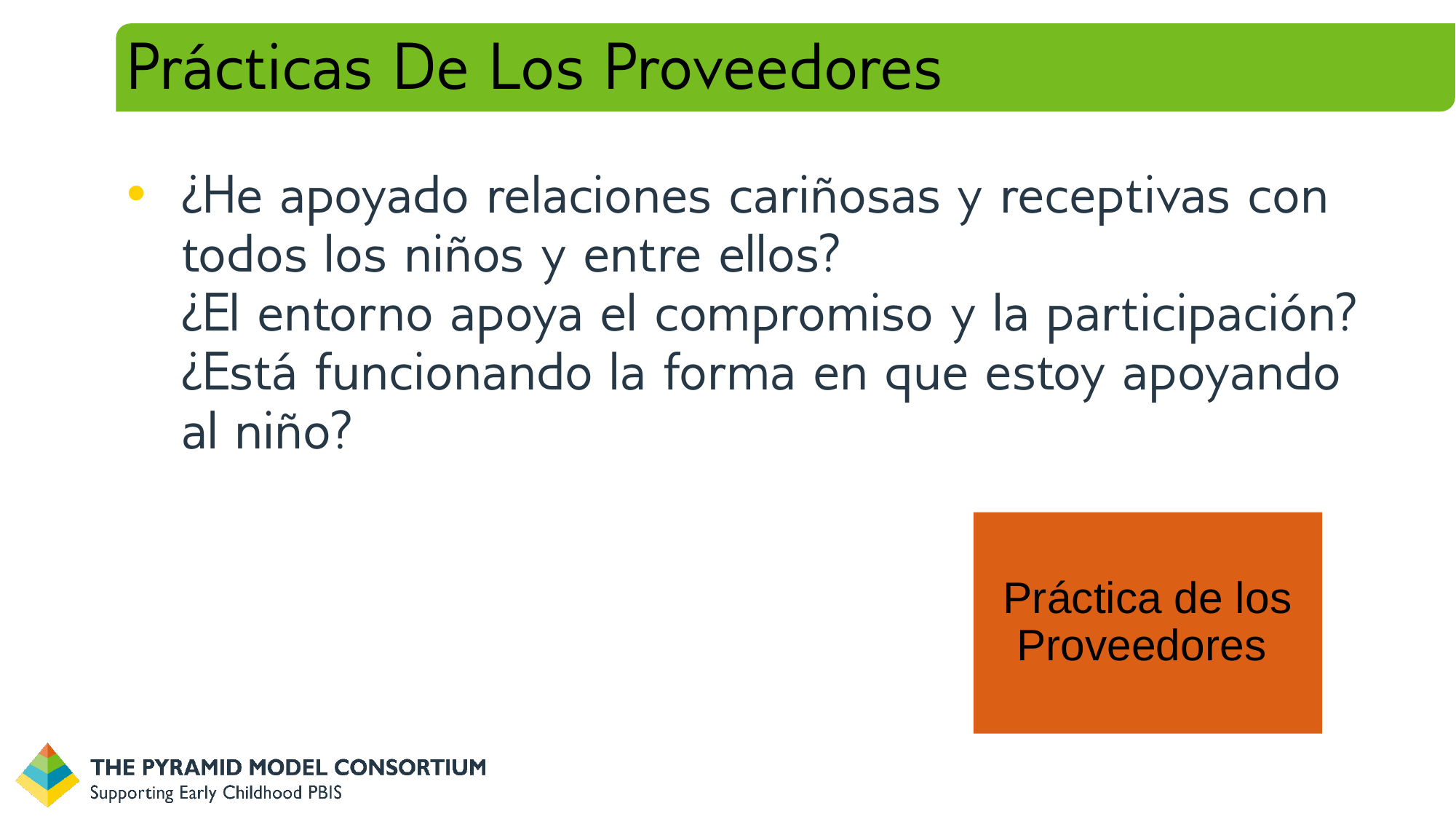

# Prácticas De Los Proveedores
¿He apoyado relaciones cariñosas y receptivas con todos los niños y entre ellos?
¿El entorno apoya el compromiso y la participación?
¿Está funcionando la forma en que estoy apoyando al niño?
Práctica de los Proveedores